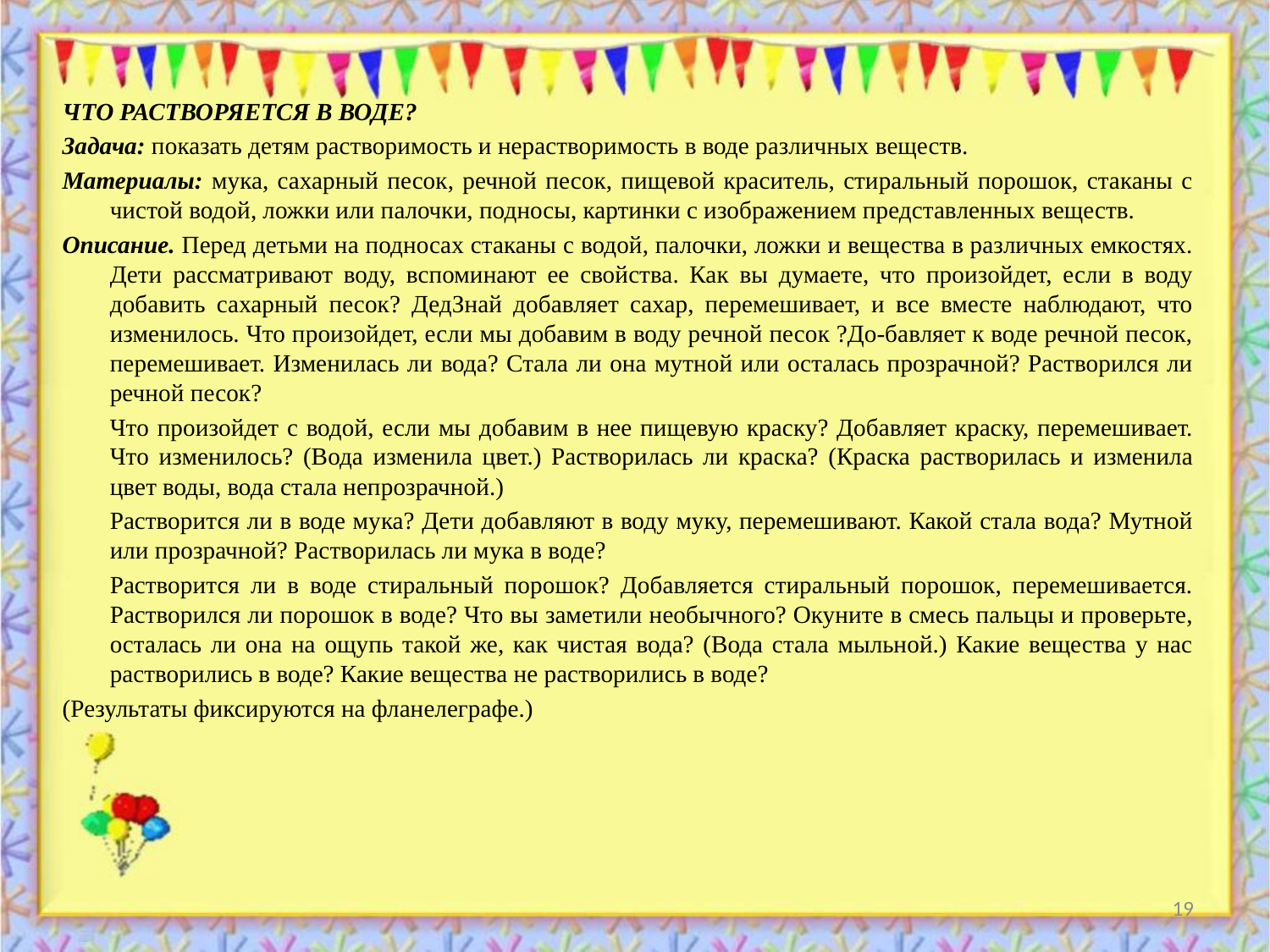

ЧТО РАСТВОРЯЕТСЯ В ВОДЕ?
Задача: показать детям растворимость и нерастворимость в воде различных веществ.
Материалы: мука, сахарный песок, речной песок, пищевой краситель, стиральный порошок, стаканы с чистой водой, ложки или палочки, подносы, картинки с изображением представленных веществ.
Описание. Перед детьми на подносах стаканы с водой, палочки, ложки и вещества в различных емкостях. Дети рассматривают воду, вспоминают ее свойства. Как вы думаете, что произойдет, если в воду добавить сахарный песок? ДедЗнай добавляет сахар, перемешивает, и все вместе наблюдают, что изменилось. Что произойдет, если мы добавим в воду речной песок ?До-бавляет к воде речной песок, перемешивает. Изменилась ли вода? Стала ли она мутной или осталась прозрачной? Растворился ли речной песок?
	Что произойдет с водой, если мы добавим в нее пищевую краску? Добавляет краску, перемешивает. Что изменилось? (Вода изменила цвет.) Растворилась ли краска? (Краска растворилась и изменила цвет воды, вода стала непрозрачной.)
	Растворится ли в воде мука? Дети добавляют в воду муку, перемешивают. Какой стала вода? Мутной или прозрачной? Растворилась ли мука в воде?
	Растворится ли в воде стиральный порошок? Добавляется стиральный порошок, перемешивается. Растворился ли порошок в воде? Что вы заметили необычного? Окуните в смесь пальцы и проверьте, осталась ли она на ощупь такой же, как чистая вода? (Вода стала мыльной.) Какие вещества у нас растворились в воде? Какие вещества не растворились в воде?
(Результаты фиксируются на фланелеграфе.)

19